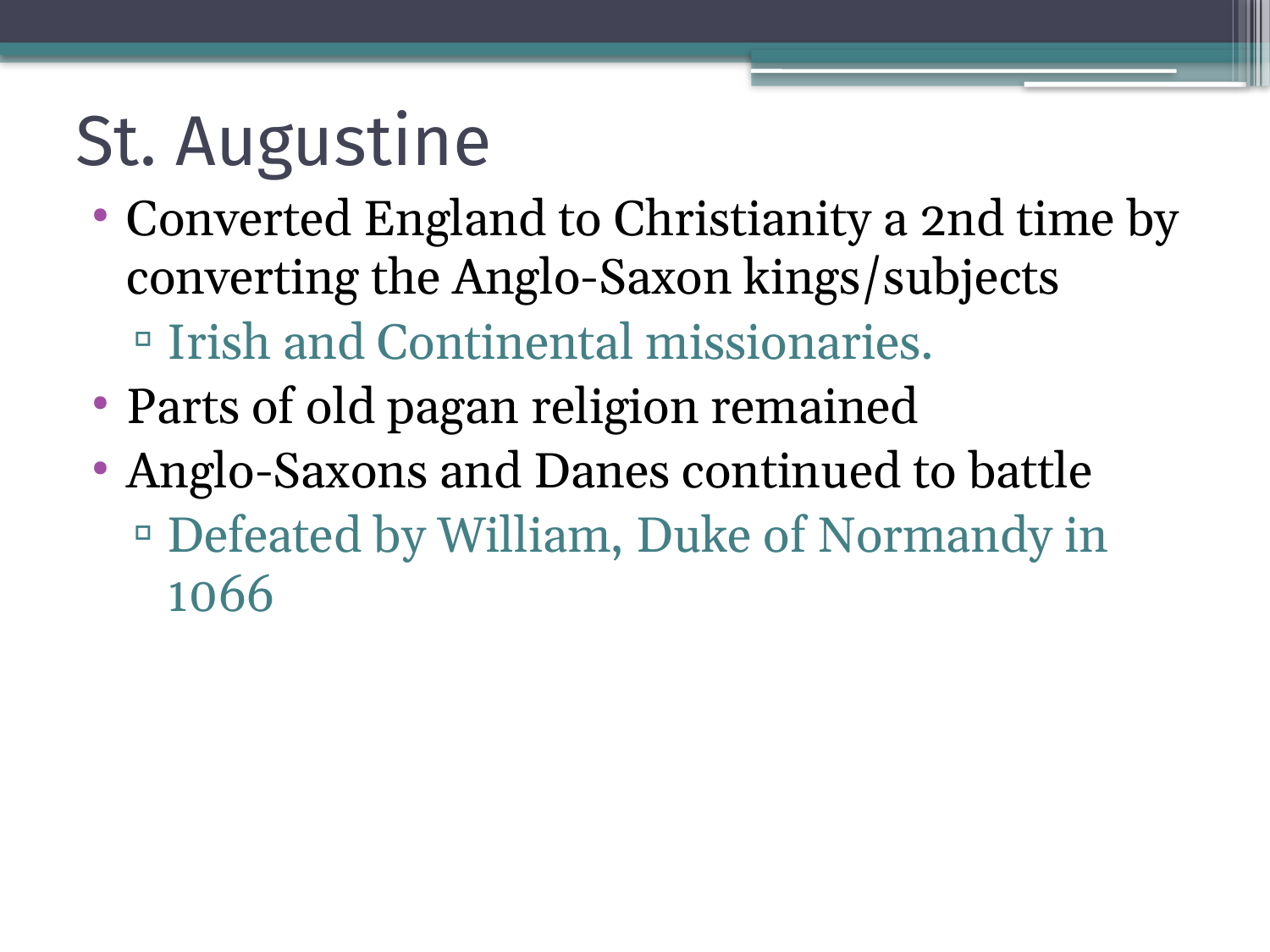

# St. Augustine
Converted England to Christianity a 2nd time by converting the Anglo-Saxon kings/subjects
Irish and Continental missionaries.
Parts of old pagan religion remained
Anglo-Saxons and Danes continued to battle
Defeated by William, Duke of Normandy in 1066